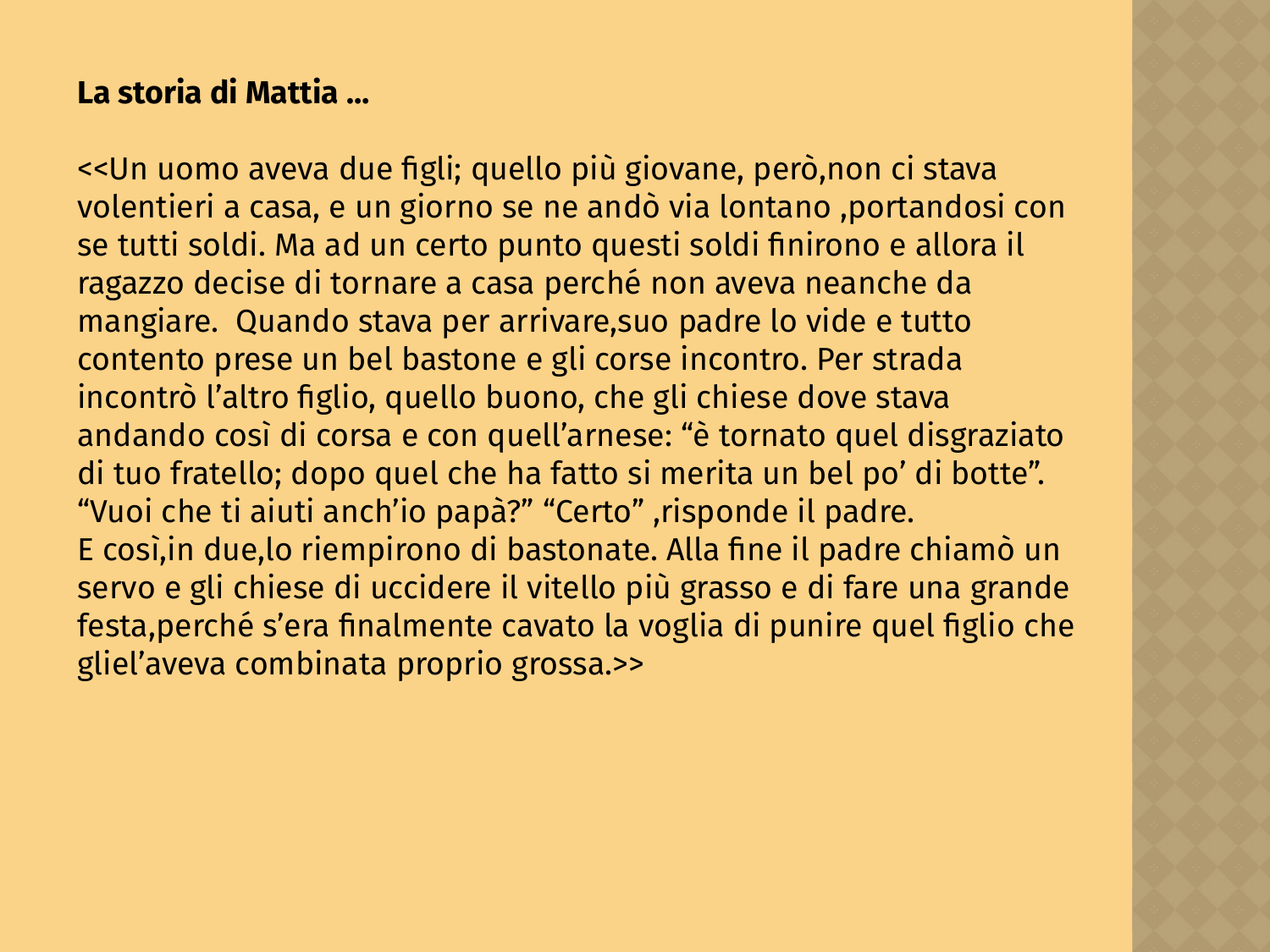

La storia di Mattia …

<<Un uomo aveva due figli; quello più giovane, però,non ci stava volentieri a casa, e un giorno se ne andò via lontano ,portandosi con se tutti soldi. Ma ad un certo punto questi soldi finirono e allora il ragazzo decise di tornare a casa perché non aveva neanche da mangiare.  Quando stava per arrivare,suo padre lo vide e tutto contento prese un bel bastone e gli corse incontro. Per strada incontrò l’altro figlio, quello buono, che gli chiese dove stava andando così di corsa e con quell’arnese: “è tornato quel disgraziato di tuo fratello; dopo quel che ha fatto si merita un bel po’ di botte”. “Vuoi che ti aiuti anch’io papà?” “Certo” ,risponde il padre.
E così,in due,lo riempirono di bastonate. Alla fine il padre chiamò un servo e gli chiese di uccidere il vitello più grasso e di fare una grande festa,perché s’era finalmente cavato la voglia di punire quel figlio che gliel’aveva combinata proprio grossa.>>